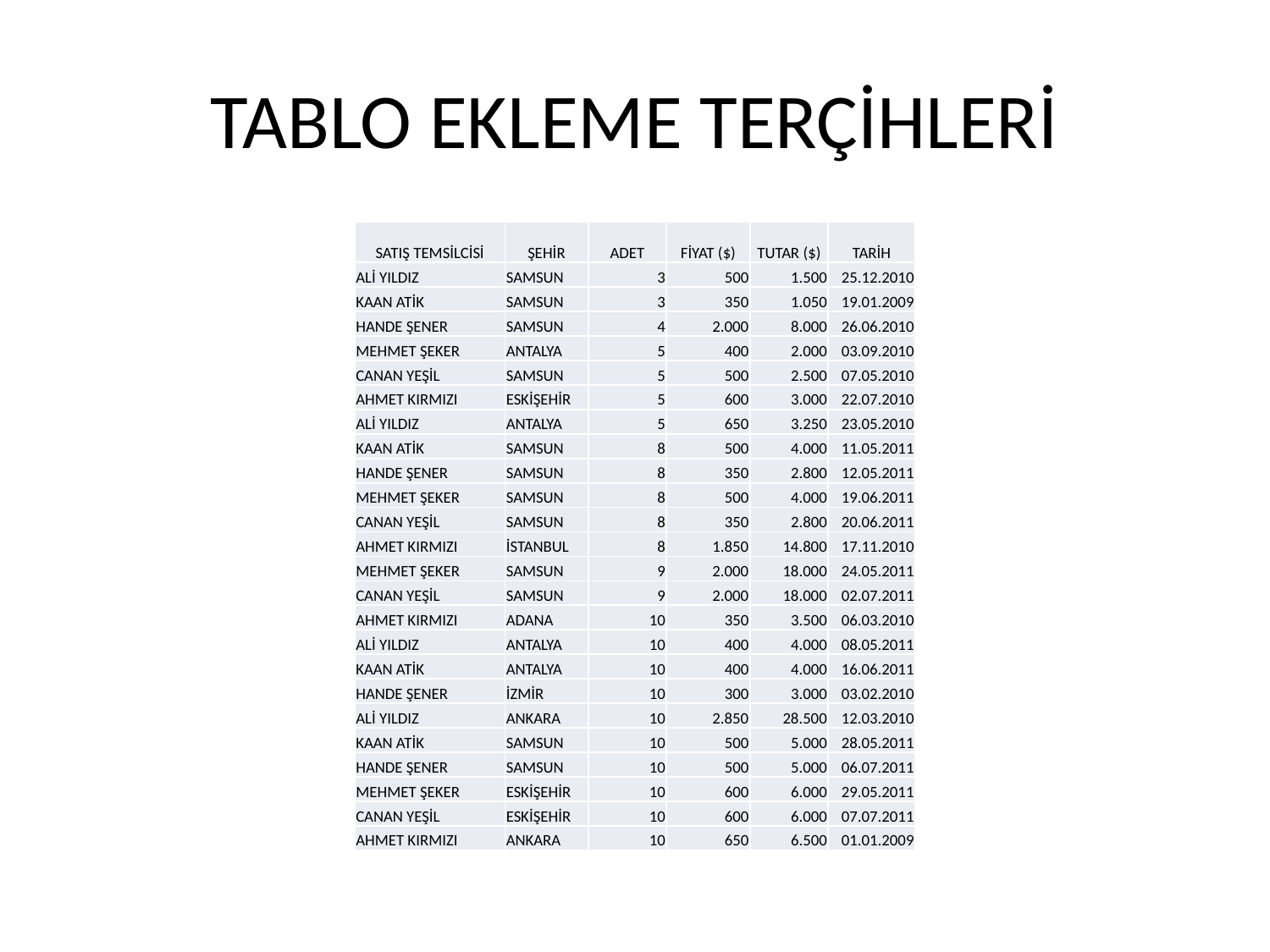

# TABLO EKLEME TERÇİHLERİ
| SATIŞ TEMSİLCİSİ | ŞEHİR | ADET | FİYAT ($) | TUTAR ($) | TARİH |
| --- | --- | --- | --- | --- | --- |
| ALİ YILDIZ | SAMSUN | 3 | 500 | 1.500 | 25.12.2010 |
| KAAN ATİK | SAMSUN | 3 | 350 | 1.050 | 19.01.2009 |
| HANDE ŞENER | SAMSUN | 4 | 2.000 | 8.000 | 26.06.2010 |
| MEHMET ŞEKER | ANTALYA | 5 | 400 | 2.000 | 03.09.2010 |
| CANAN YEŞİL | SAMSUN | 5 | 500 | 2.500 | 07.05.2010 |
| AHMET KIRMIZI | ESKİŞEHİR | 5 | 600 | 3.000 | 22.07.2010 |
| ALİ YILDIZ | ANTALYA | 5 | 650 | 3.250 | 23.05.2010 |
| KAAN ATİK | SAMSUN | 8 | 500 | 4.000 | 11.05.2011 |
| HANDE ŞENER | SAMSUN | 8 | 350 | 2.800 | 12.05.2011 |
| MEHMET ŞEKER | SAMSUN | 8 | 500 | 4.000 | 19.06.2011 |
| CANAN YEŞİL | SAMSUN | 8 | 350 | 2.800 | 20.06.2011 |
| AHMET KIRMIZI | İSTANBUL | 8 | 1.850 | 14.800 | 17.11.2010 |
| MEHMET ŞEKER | SAMSUN | 9 | 2.000 | 18.000 | 24.05.2011 |
| CANAN YEŞİL | SAMSUN | 9 | 2.000 | 18.000 | 02.07.2011 |
| AHMET KIRMIZI | ADANA | 10 | 350 | 3.500 | 06.03.2010 |
| ALİ YILDIZ | ANTALYA | 10 | 400 | 4.000 | 08.05.2011 |
| KAAN ATİK | ANTALYA | 10 | 400 | 4.000 | 16.06.2011 |
| HANDE ŞENER | İZMİR | 10 | 300 | 3.000 | 03.02.2010 |
| ALİ YILDIZ | ANKARA | 10 | 2.850 | 28.500 | 12.03.2010 |
| KAAN ATİK | SAMSUN | 10 | 500 | 5.000 | 28.05.2011 |
| HANDE ŞENER | SAMSUN | 10 | 500 | 5.000 | 06.07.2011 |
| MEHMET ŞEKER | ESKİŞEHİR | 10 | 600 | 6.000 | 29.05.2011 |
| CANAN YEŞİL | ESKİŞEHİR | 10 | 600 | 6.000 | 07.07.2011 |
| AHMET KIRMIZI | ANKARA | 10 | 650 | 6.500 | 01.01.2009 |